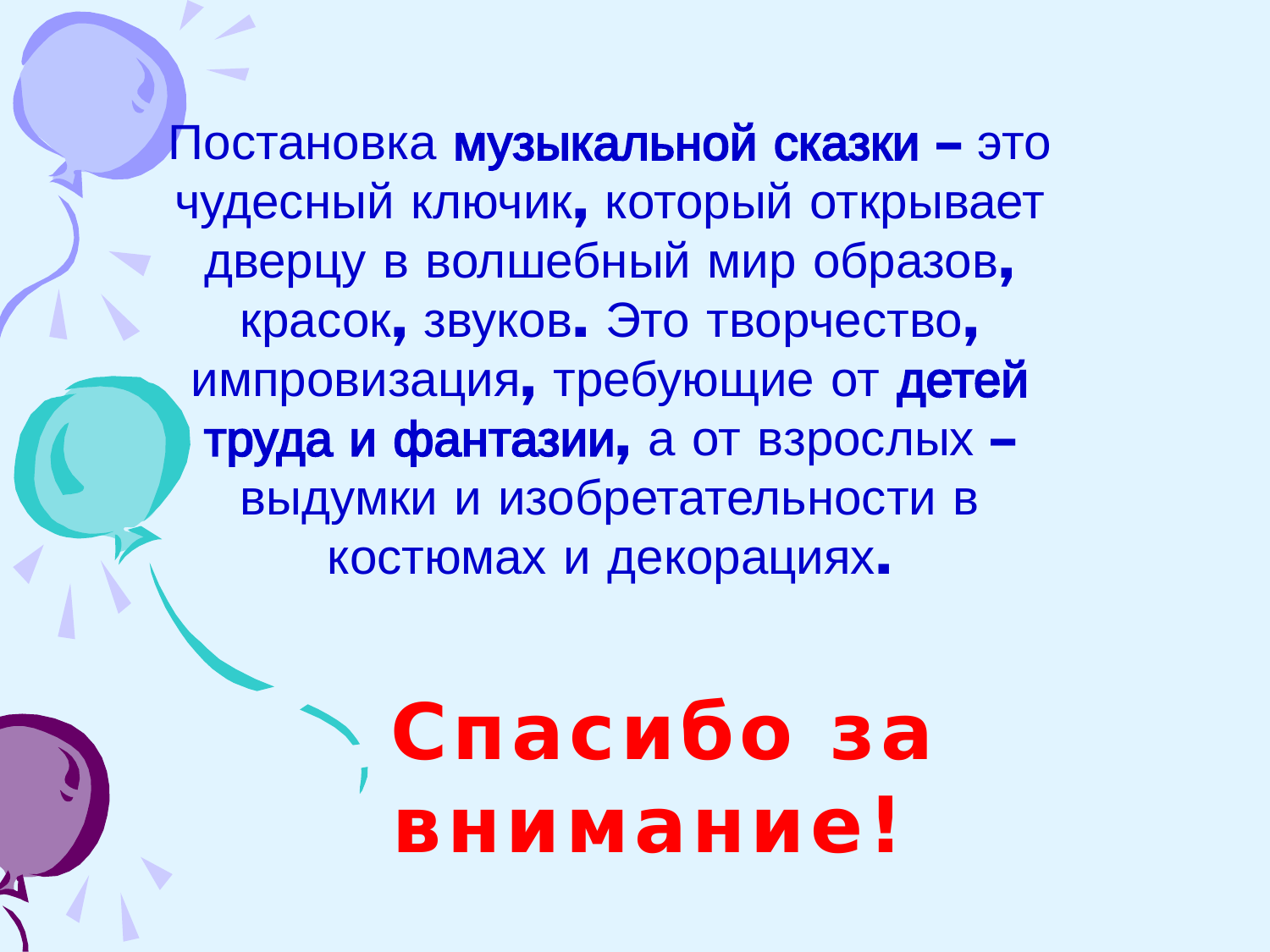

Постановка музыкальной сказки – это чудесный ключик, который открывает дверцу в волшебный мир образов, красок, звуков. Это творчество, импровизация, требующие от детей труда и фантазии, а от взрослых – выдумки и изобретательности в костюмах и декорациях.

Спасибо за внимание!